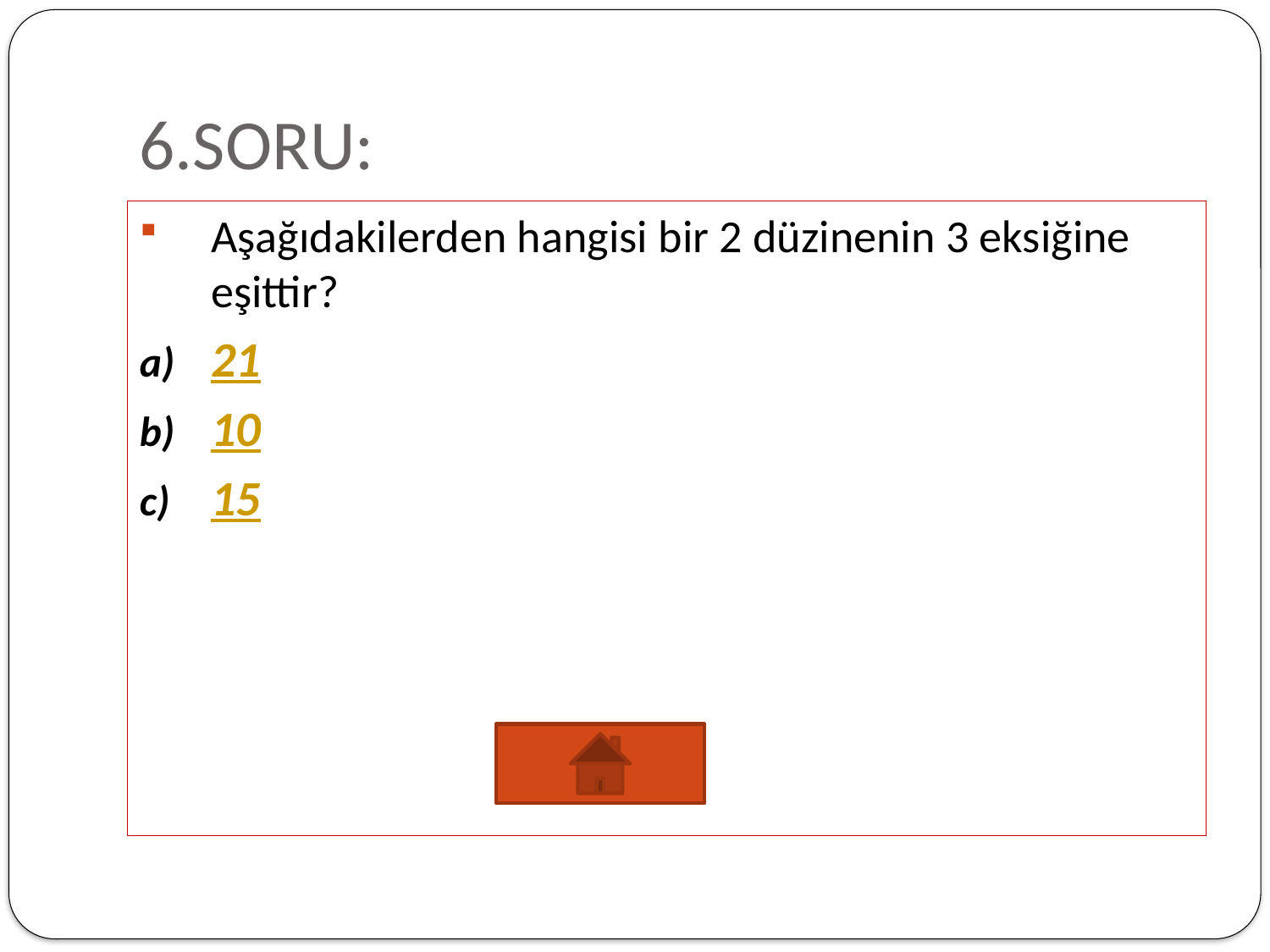

# 6.SORU:
Aşağıdakilerden hangisi bir 2 düzinenin 3 eksiğine  eşittir?
21
10
15